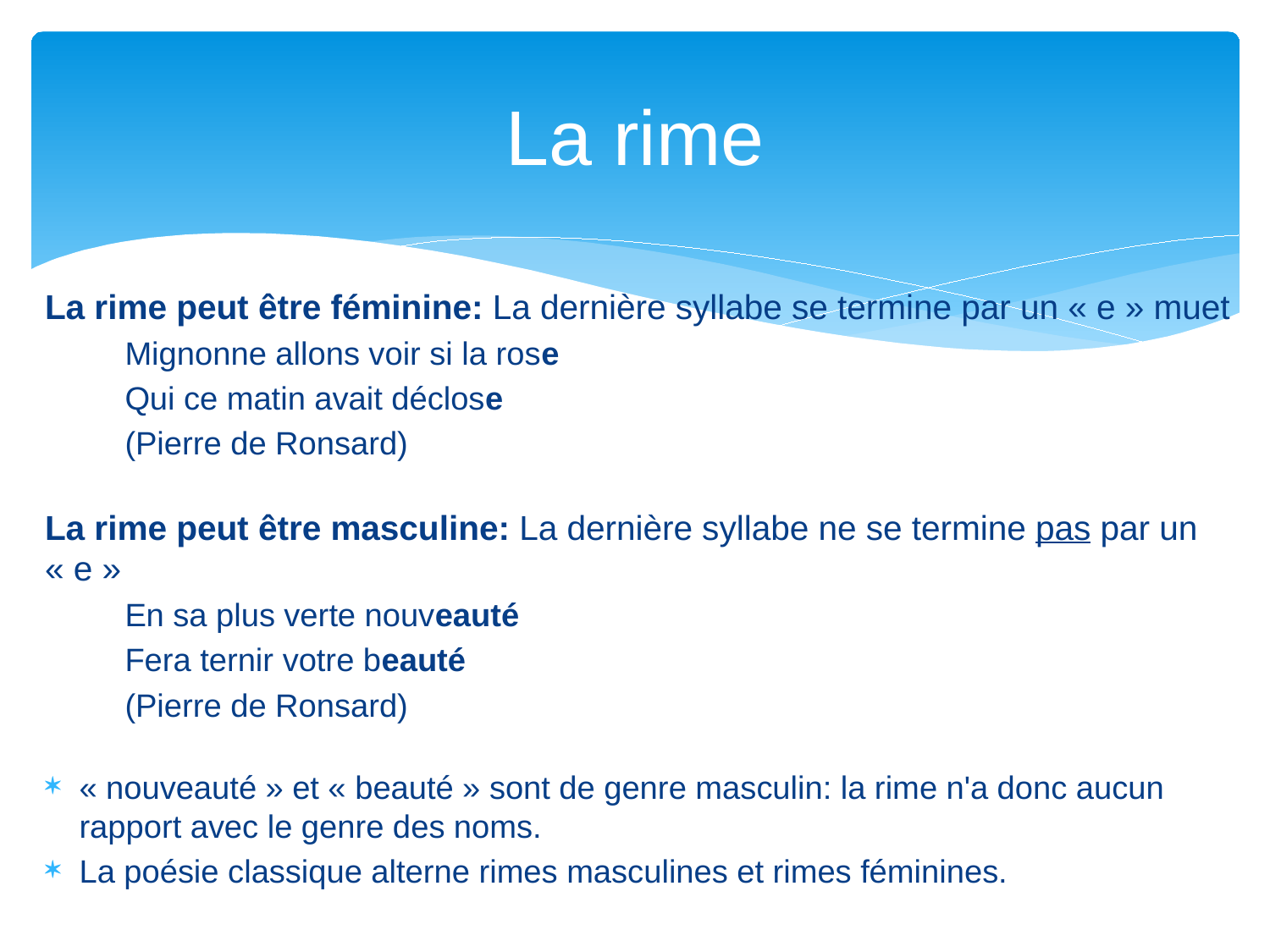

# La rime
La rime peut être féminine: La dernière syllabe se termine par un « e » muet
	Mignonne allons voir si la rose
	Qui ce matin avait déclose
	(Pierre de Ronsard)

La rime peut être masculine: La dernière syllabe ne se termine pas par un « e »
	En sa plus verte nouveauté
	Fera ternir votre beauté
	(Pierre de Ronsard)

« nouveauté » et « beauté » sont de genre masculin: la rime n'a donc aucun rapport avec le genre des noms.
La poésie classique alterne rimes masculines et rimes féminines.